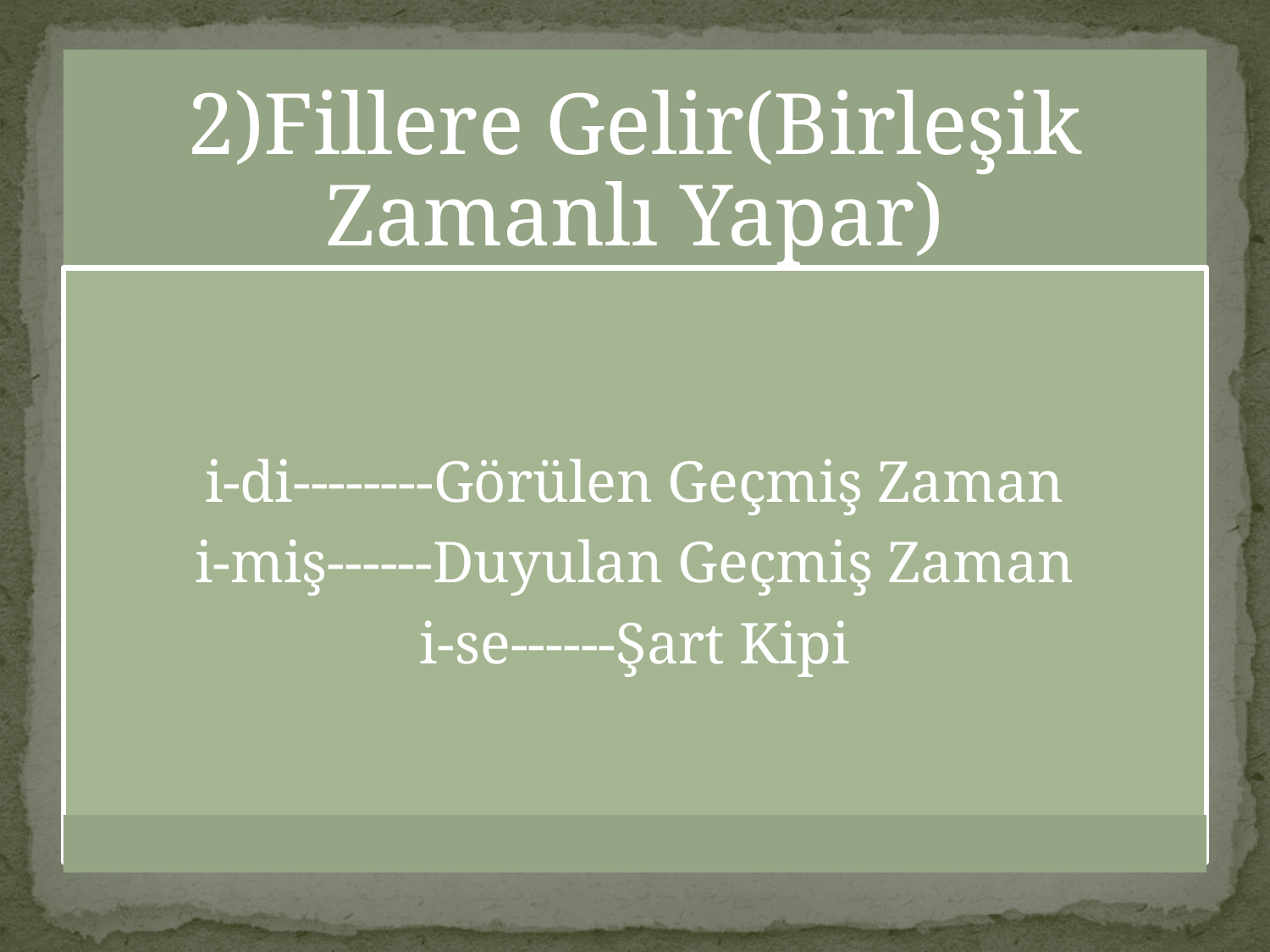

#
2)Fillere Gelir(Birleşik Zamanlı Yapar)
i-di--------Görülen Geçmiş Zaman
i-miş------Duyulan Geçmiş Zaman
i-se------Şart Kipi